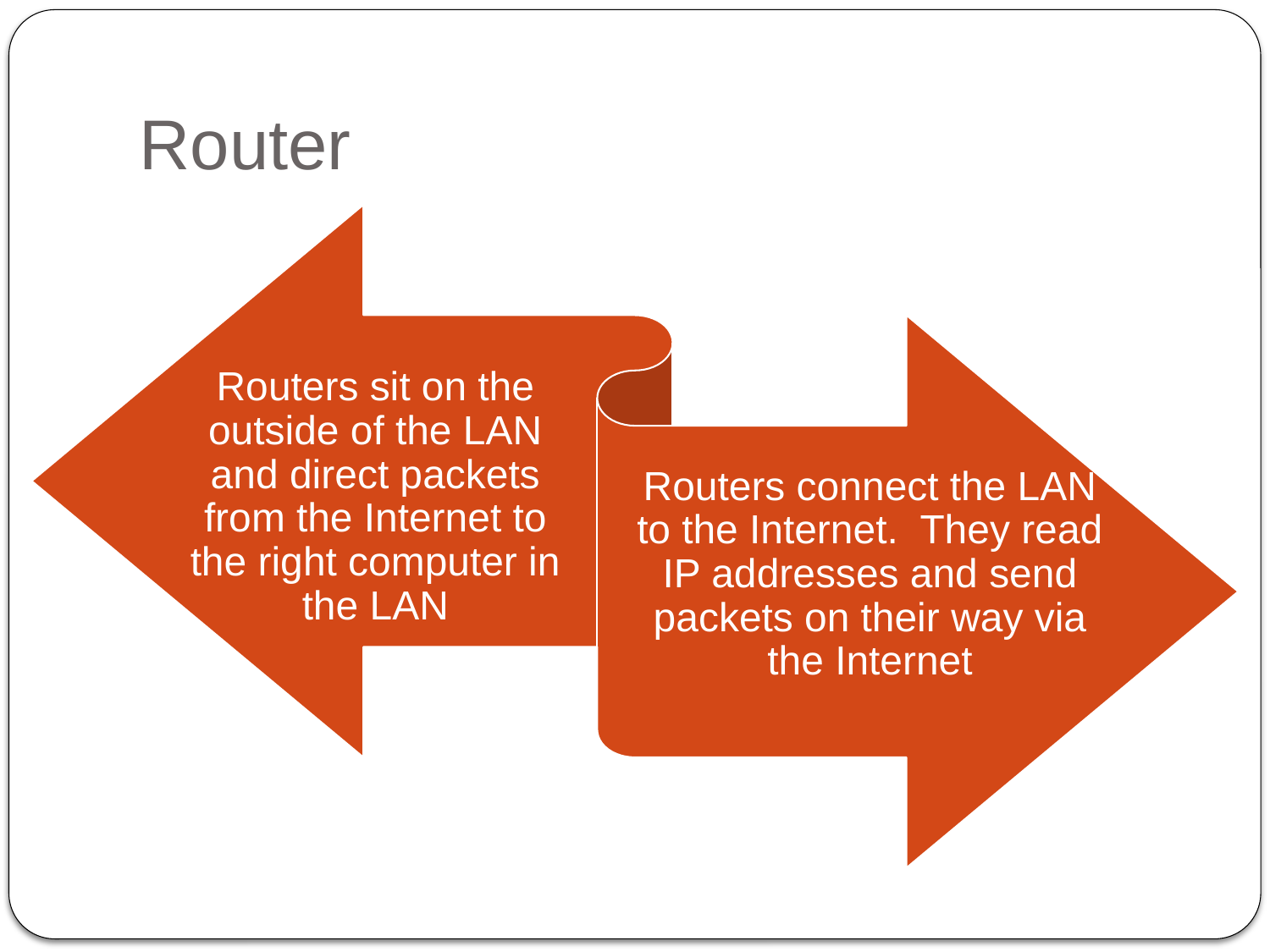

# Router
Routers sit on the outside of the LAN and direct packets from the Internet to the right computer in the LAN
Routers connect the LAN to the Internet.  They read IP addresses and send packets on their way via the Internet